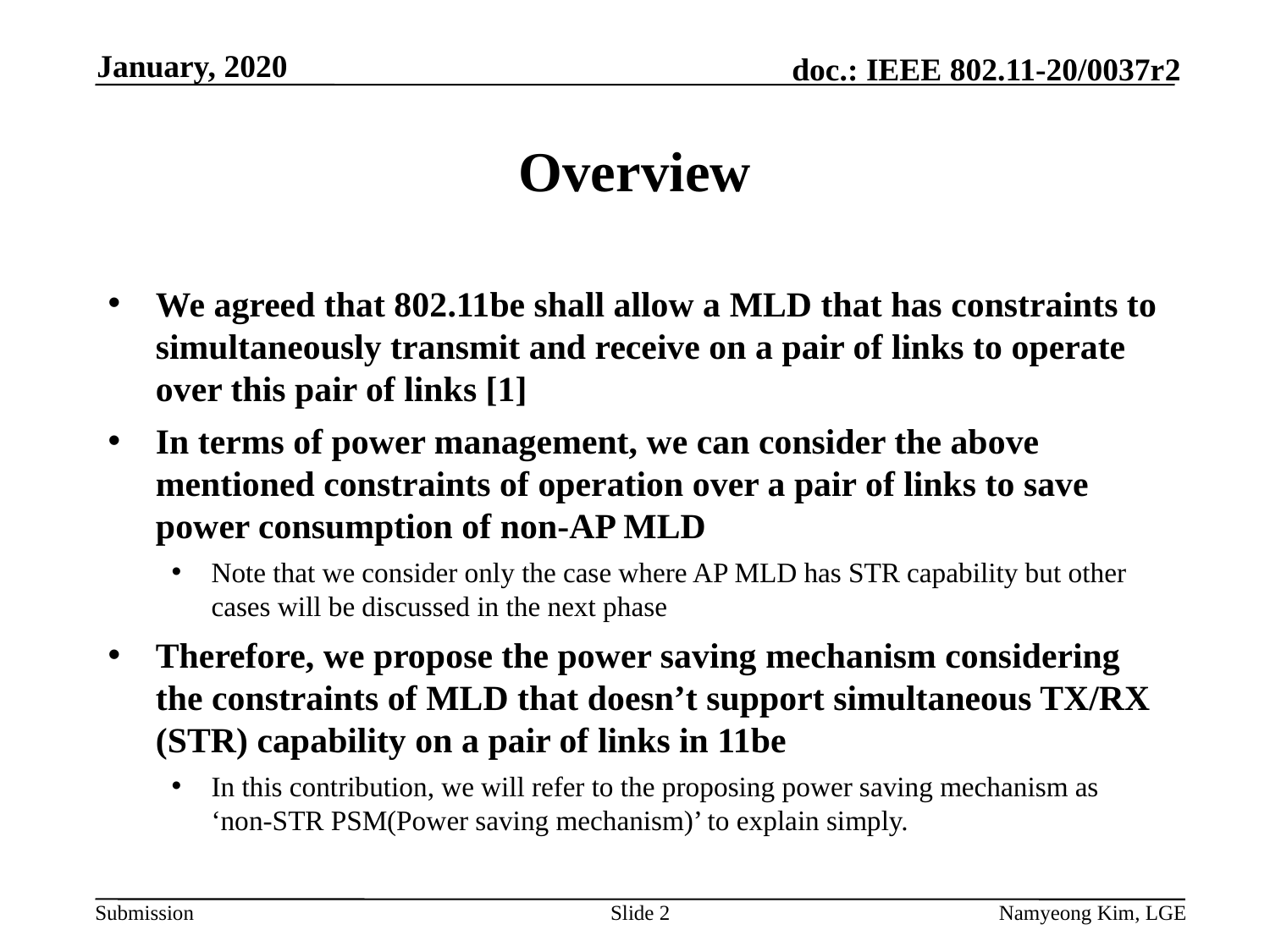

January, 2020
# Overview
We agreed that 802.11be shall allow a MLD that has constraints to simultaneously transmit and receive on a pair of links to operate over this pair of links [1]
In terms of power management, we can consider the above mentioned constraints of operation over a pair of links to save power consumption of non-AP MLD
Note that we consider only the case where AP MLD has STR capability but other cases will be discussed in the next phase
Therefore, we propose the power saving mechanism considering the constraints of MLD that doesn’t support simultaneous TX/RX (STR) capability on a pair of links in 11be
In this contribution, we will refer to the proposing power saving mechanism as ‘non-STR PSM(Power saving mechanism)’ to explain simply.
Slide 2
Namyeong Kim, LGE